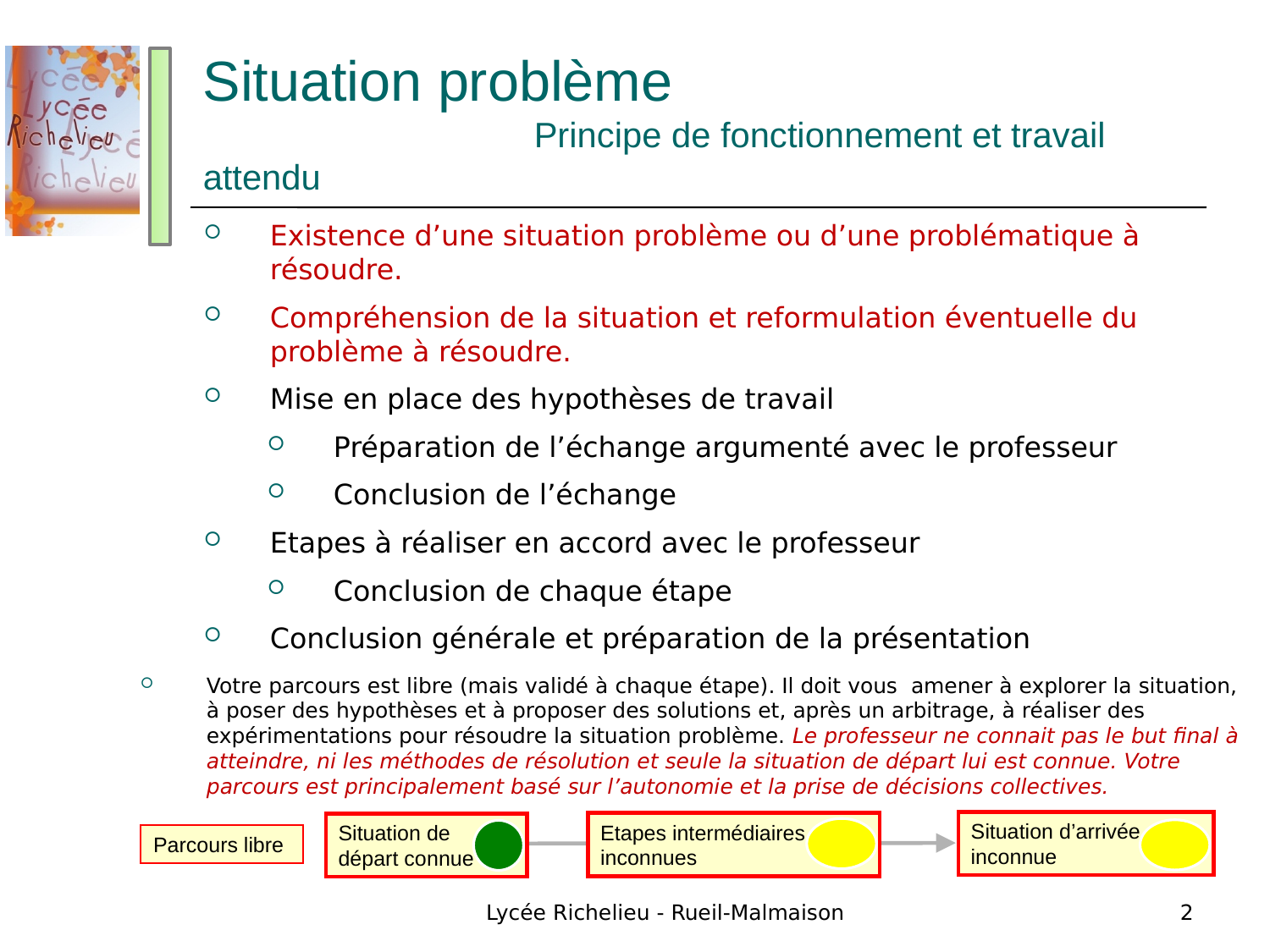

# Situation problème Principe de fonctionnement et travail attendu
Existence d’une situation problème ou d’une problématique à résoudre.
Compréhension de la situation et reformulation éventuelle du problème à résoudre.
Mise en place des hypothèses de travail
Préparation de l’échange argumenté avec le professeur
Conclusion de l’échange
Etapes à réaliser en accord avec le professeur
Conclusion de chaque étape
Conclusion générale et préparation de la présentation
Votre parcours est libre (mais validé à chaque étape). Il doit vous  amener à explorer la situation, à poser des hypothèses et à proposer des solutions et, après un arbitrage, à réaliser des expérimentations pour résoudre la situation problème. Le professeur ne connait pas le but final à atteindre, ni les méthodes de résolution et seule la situation de départ lui est connue. Votre parcours est principalement basé sur l’autonomie et la prise de décisions collectives.

Situation d’arrivée inconnue
Etapes intermédiaires inconnues
Situation de départ connue

Parcours libre

Lycée Richelieu - Rueil-Malmaison
2